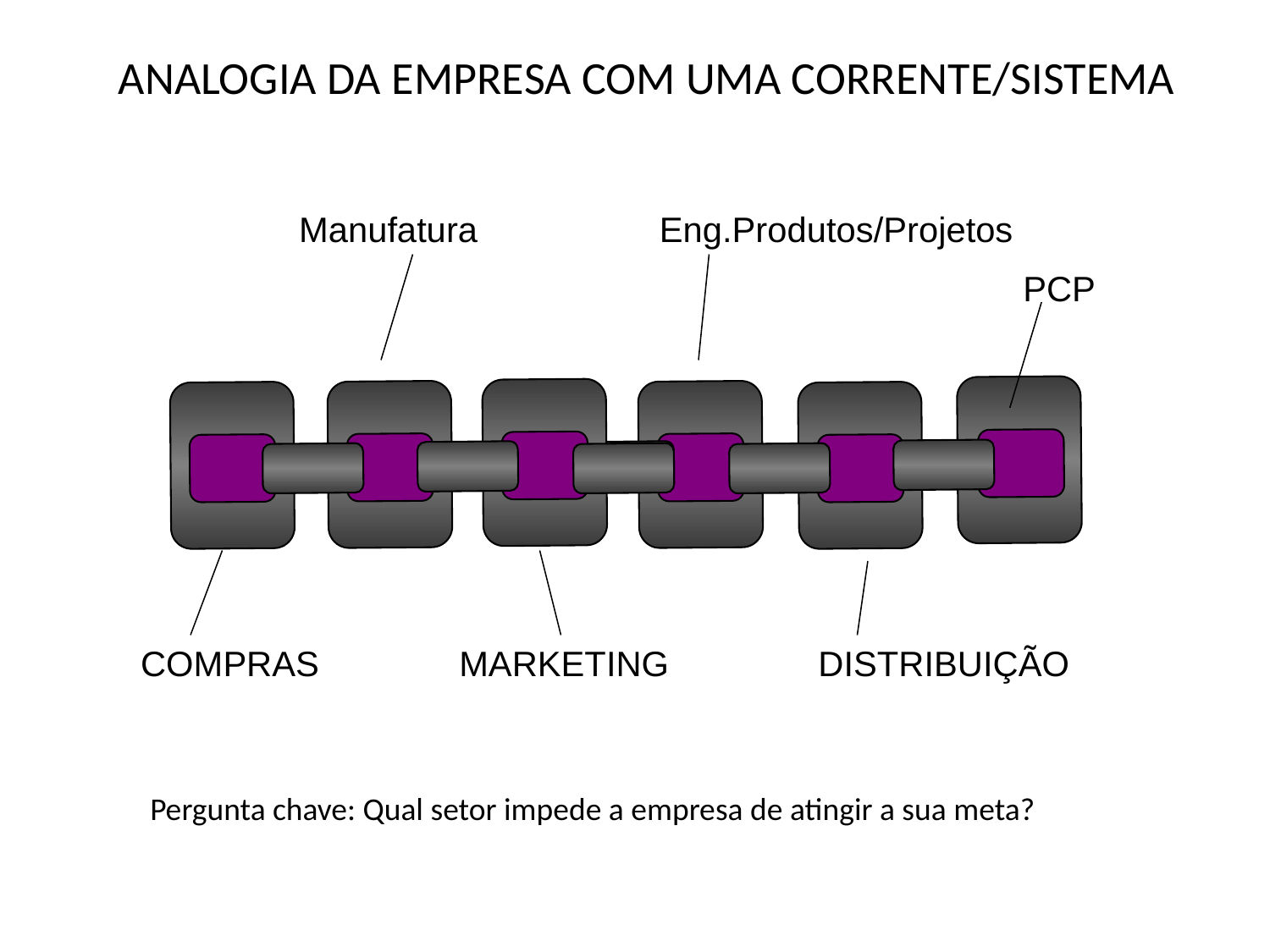

ANALOGIA DA EMPRESA COM UMA CORRENTE/SISTEMA
Manufatura

Eng.Produtos/Projetos

DISTRIBUIÇÃO
PCP

MARKETING

COMPRAS
Pergunta chave: Qual setor impede a empresa de atingir a sua meta?